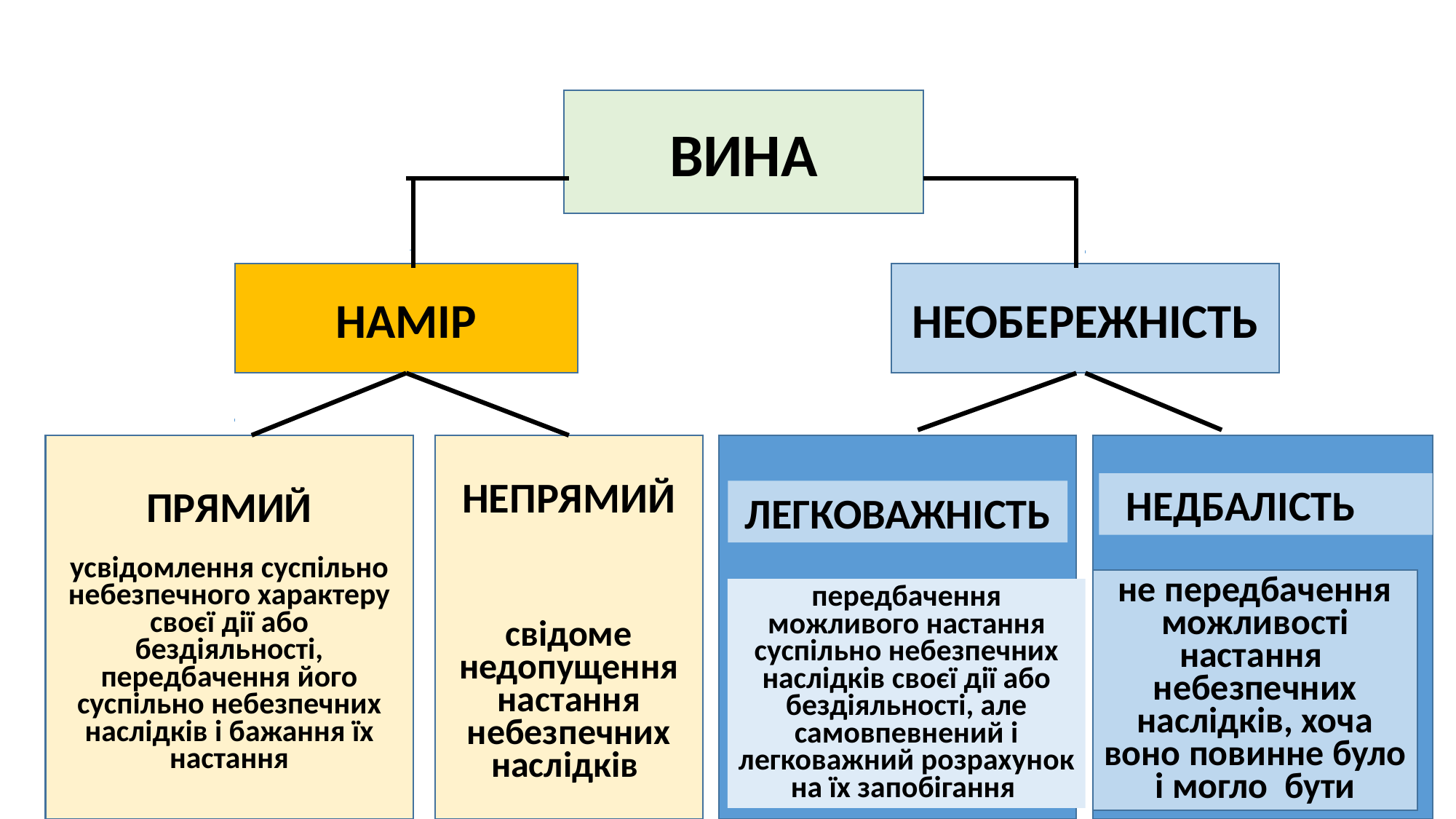

ВИНА
НАМІР
НЕОБЕРЕЖНІСТЬ
ПРЯМИЙ

усвідомлення суспільно небезпечного характеру своєї дії або бездіяльності, передбачення його суспільно небезпечних наслідків і бажання їх настання
НЕПРЯМИЙ

свідоме недопущення настання небезпечних наслідків

  НЕДБАЛІСТЬ
ЛЕГКОВАЖНІСТЬ
не передбачення можливості настання  небезпечних
наслідків, хоча воно повинне було і могло  бути
передбачення можливого настання суспільно небезпечних наслідків своєї дії або бездіяльності, але самовпевнений і легковажний розрахунок на їх запобігання